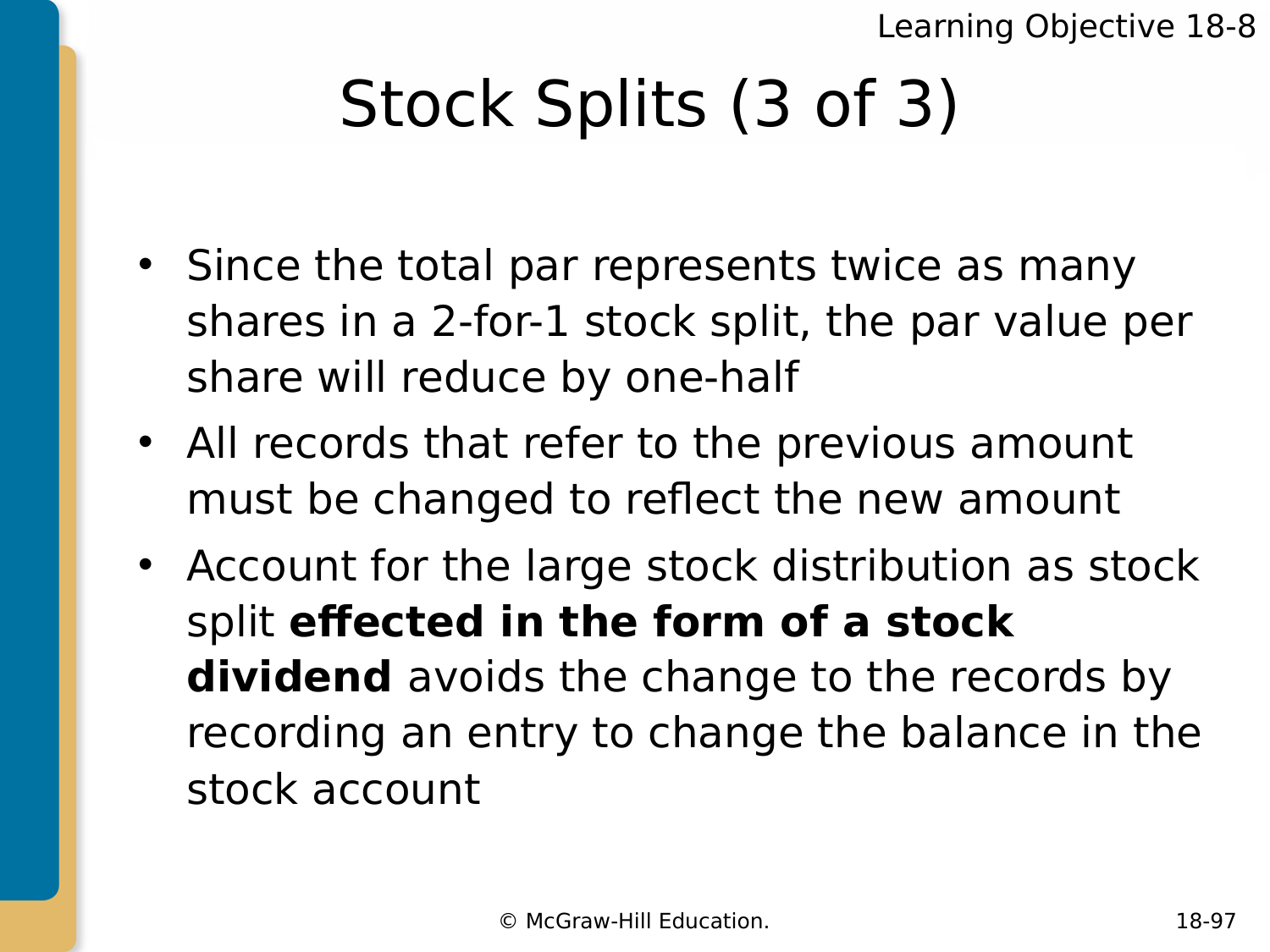

Learning Objective 18-8
# Stock Splits (3 of 3)
Since the total par represents twice as many shares in a 2-for-1 stock split, the par value per share will reduce by one-half
All records that refer to the previous amount must be changed to reflect the new amount
Account for the large stock distribution as stock split effected in the form of a stock dividend avoids the change to the records by recording an entry to change the balance in the stock account